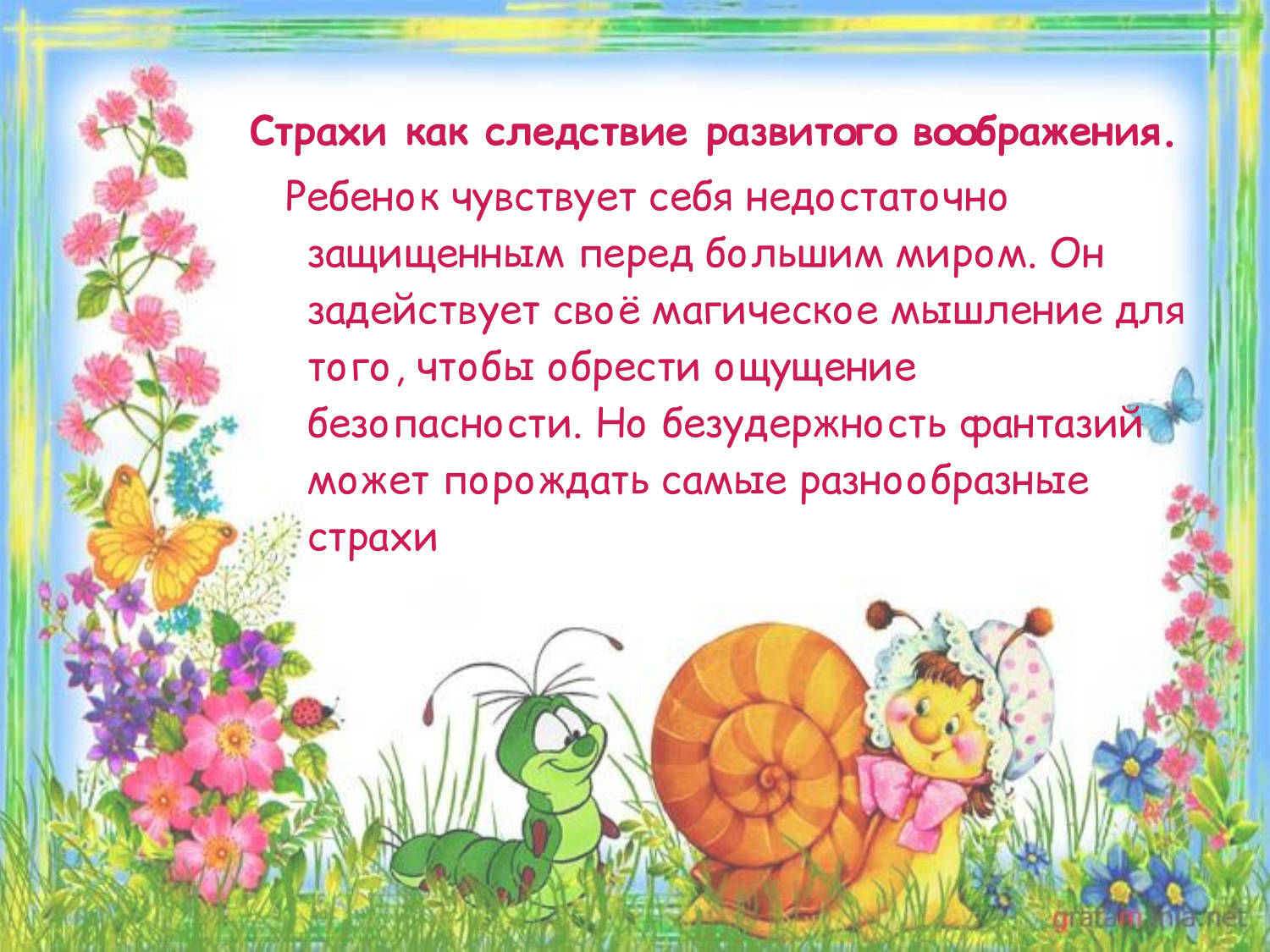

Страхи как следствие развитого воображения.
    Ребенок чувствует себя недостаточно защищенным перед большим миром. Он задействует своё магическое мышление для того, чтобы обрести ощущение безопасности. Но безудержность фантазий может порождать самые разнообразные страхи